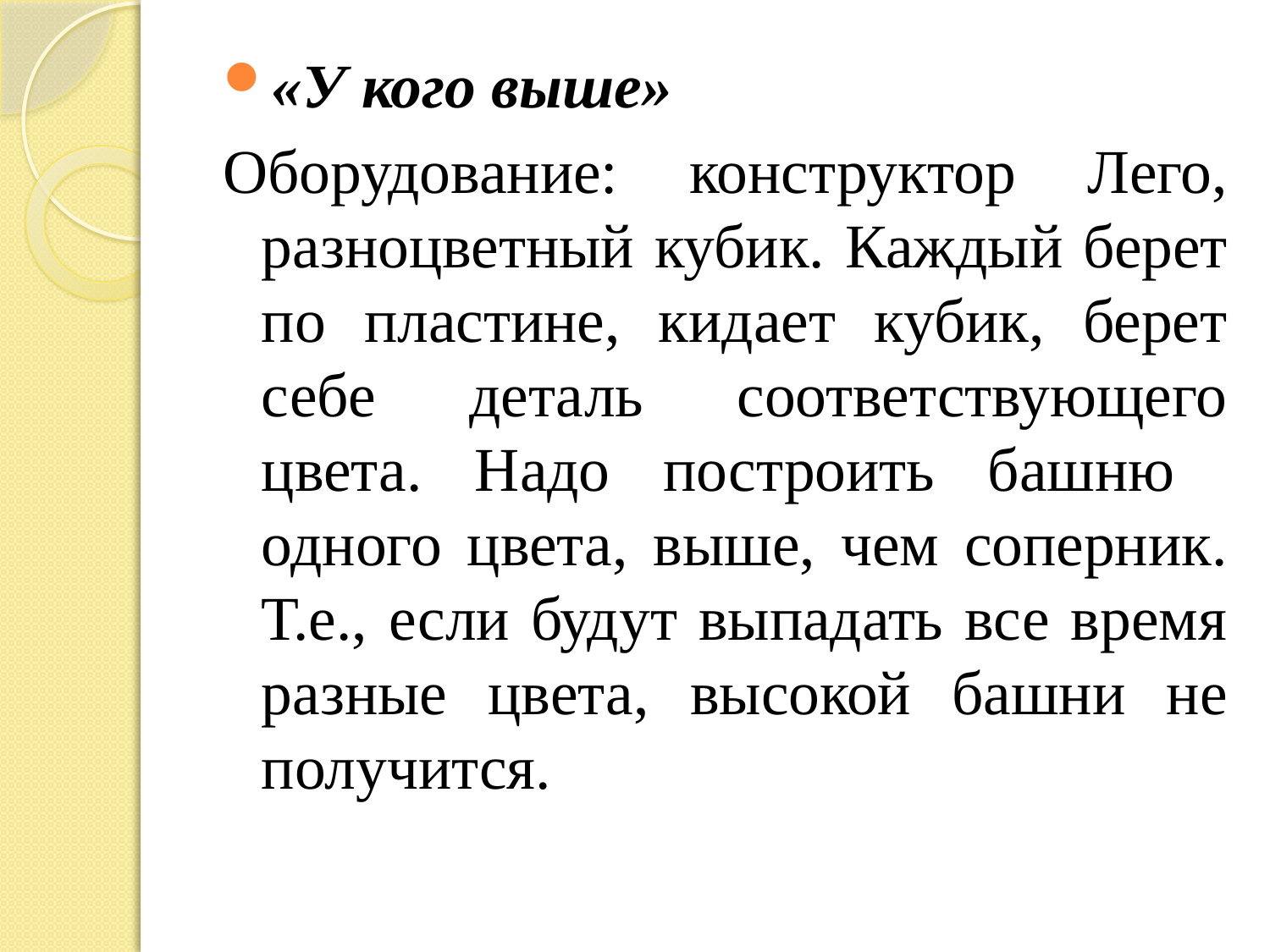

#
«У кого выше»
Оборудование: конструктор Лего, разноцветный кубик. Каждый берет по пластине, кидает кубик, берет себе деталь соответствующего цвета. Надо построить башню  одного цвета, выше, чем соперник. Т.е., если будут выпадать все время разные цвета, высокой башни не получится.